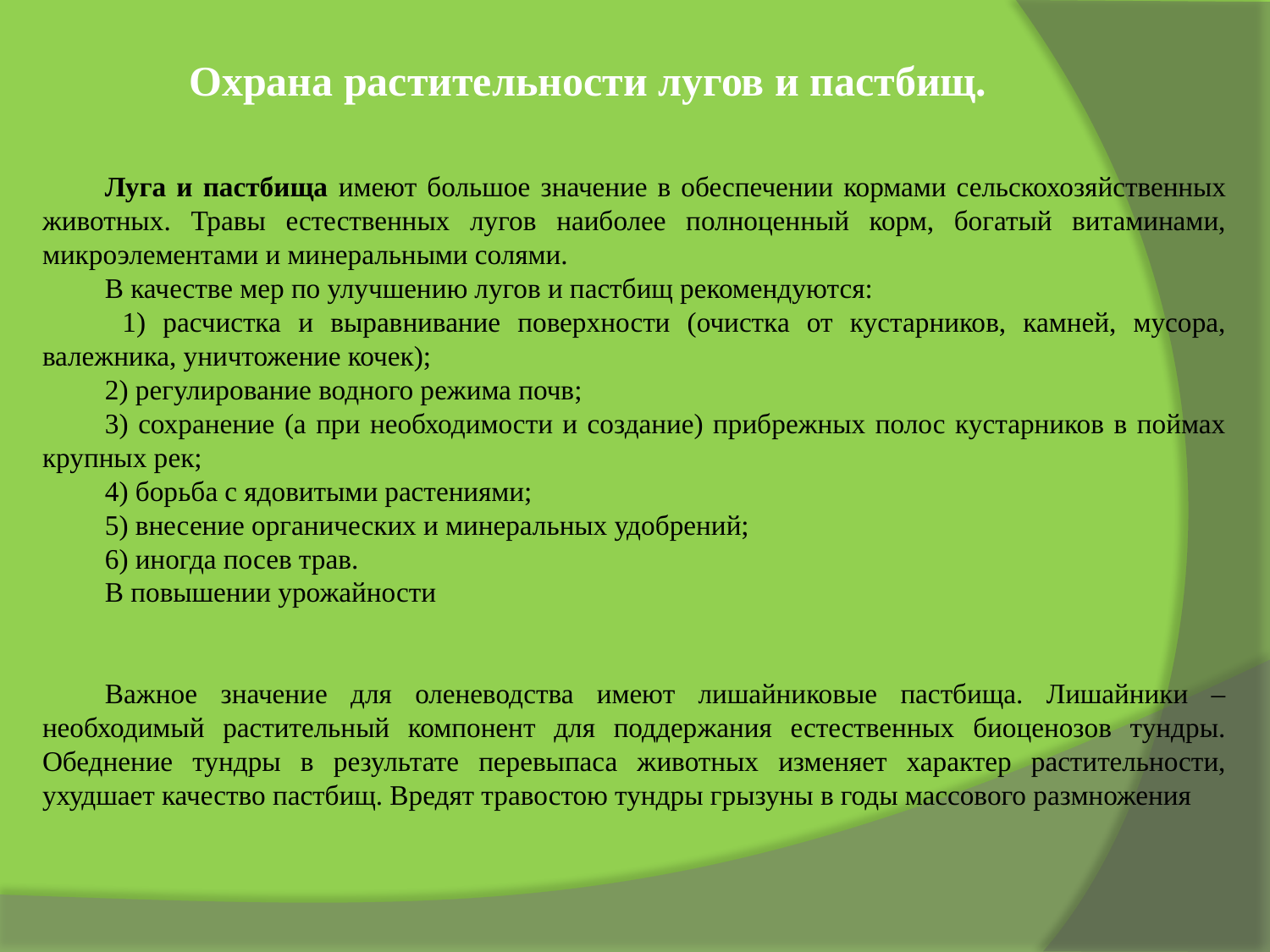

# Охрана растительности лугов и пастбищ.
Луга и пастбища имеют большое значение в обеспечении кормами сельскохозяйственных животных. Травы естественных лугов наиболее полноценный корм, богатый витаминами, микроэлементами и минеральными солями.
В качестве мер по улучшению лугов и пастбищ рекомендуются:
 1) расчистка и выравнивание поверхности (очистка от кустарников, камней, мусора, валежника, уничтожение кочек);
2) регулирование водного режима почв;
3) сохранение (а при необходимости и создание) прибрежных полос кустарников в поймах крупных рек;
4) борьба с ядовитыми растениями;
5) внесение органических и минеральных удобрений;
6) иногда посев трав.
В повышении урожайности

Важное значение для оленеводства имеют лишайниковые пастбища. Лишайники – необходимый растительный компонент для поддержания естественных биоценозов тундры. Обеднение тундры в результате перевыпаса животных изменяет характер растительности, ухудшает качество пастбищ. Вредят травостою тундры грызуны в годы массового размножения